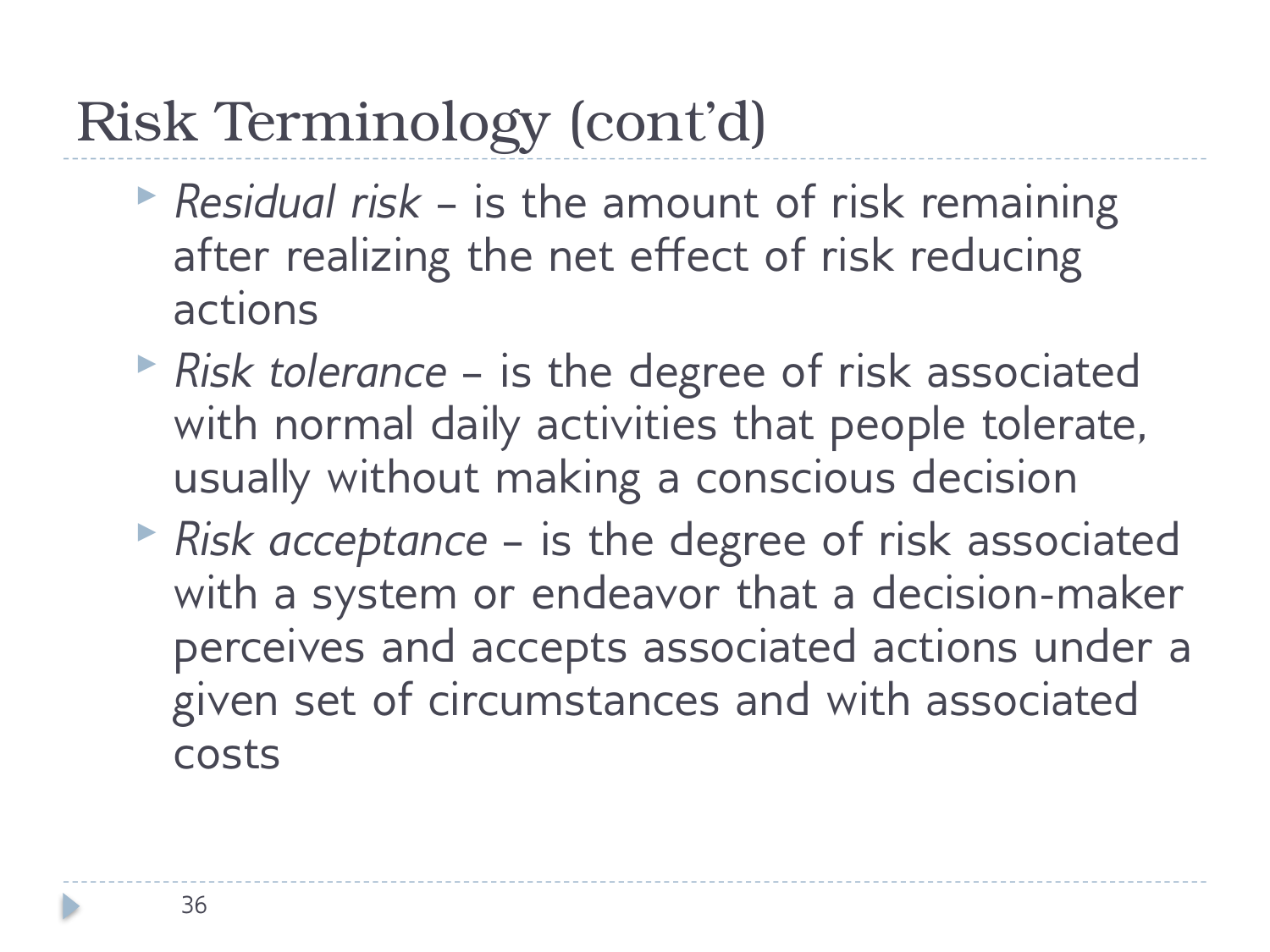

# Risk Terminology (cont’d)
Residual risk – is the amount of risk remaining after realizing the net effect of risk reducing actions
Risk tolerance – is the degree of risk associated with normal daily activities that people tolerate, usually without making a conscious decision
Risk acceptance – is the degree of risk associated with a system or endeavor that a decision-maker perceives and accepts associated actions under a given set of circumstances and with associated costs

36